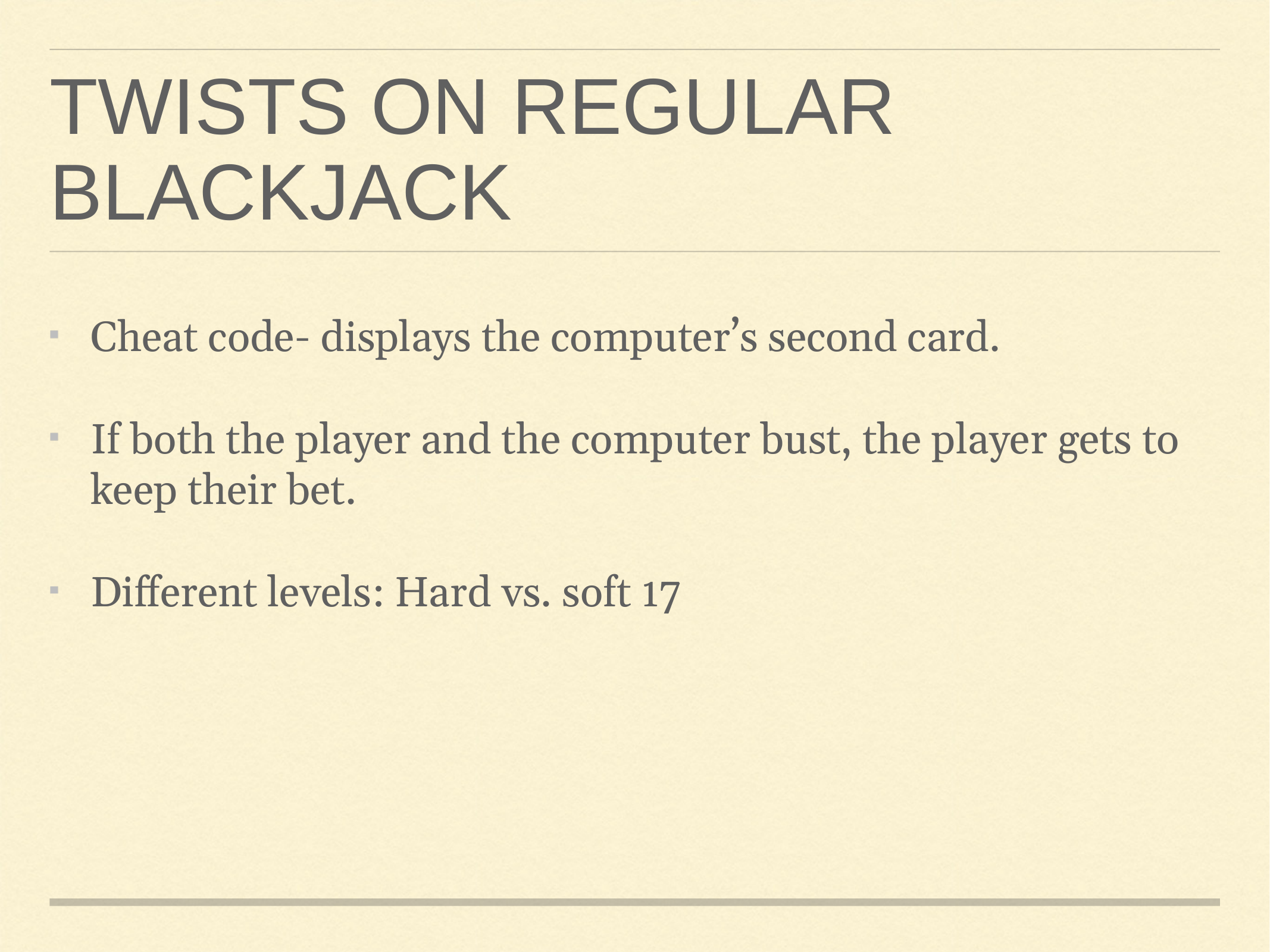

# Twists on Regular Blackjack
Cheat code- displays the computer’s second card.
If both the player and the computer bust, the player gets to keep their bet.
Different levels: Hard vs. soft 17